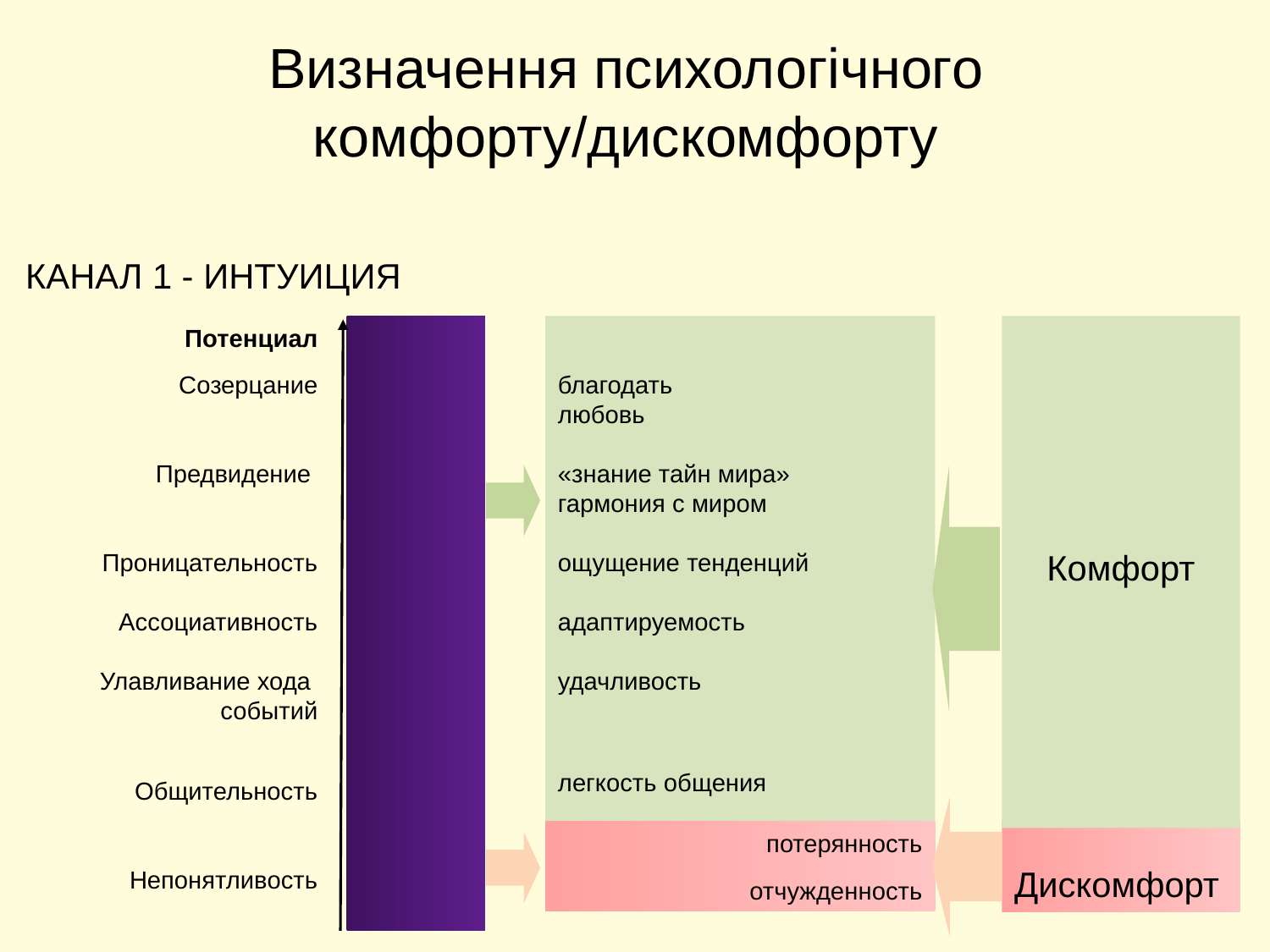

Визначення психологічного  комфорту/дискомфорту
КАНАЛ 1 - ИНТУИЦИЯ
Потенциал
Созерцание

Предвидение

Проницательность

Ассоциативность

Улавливание хода
событий

Общительность

Непонятливость

благодать
любовь

«знание тайн мира»
гармония с миром

ощущение тенденций

адаптируемость

удачливость

легкость общения

Комфорт

потерянность
отчужденность

Дискомфорт